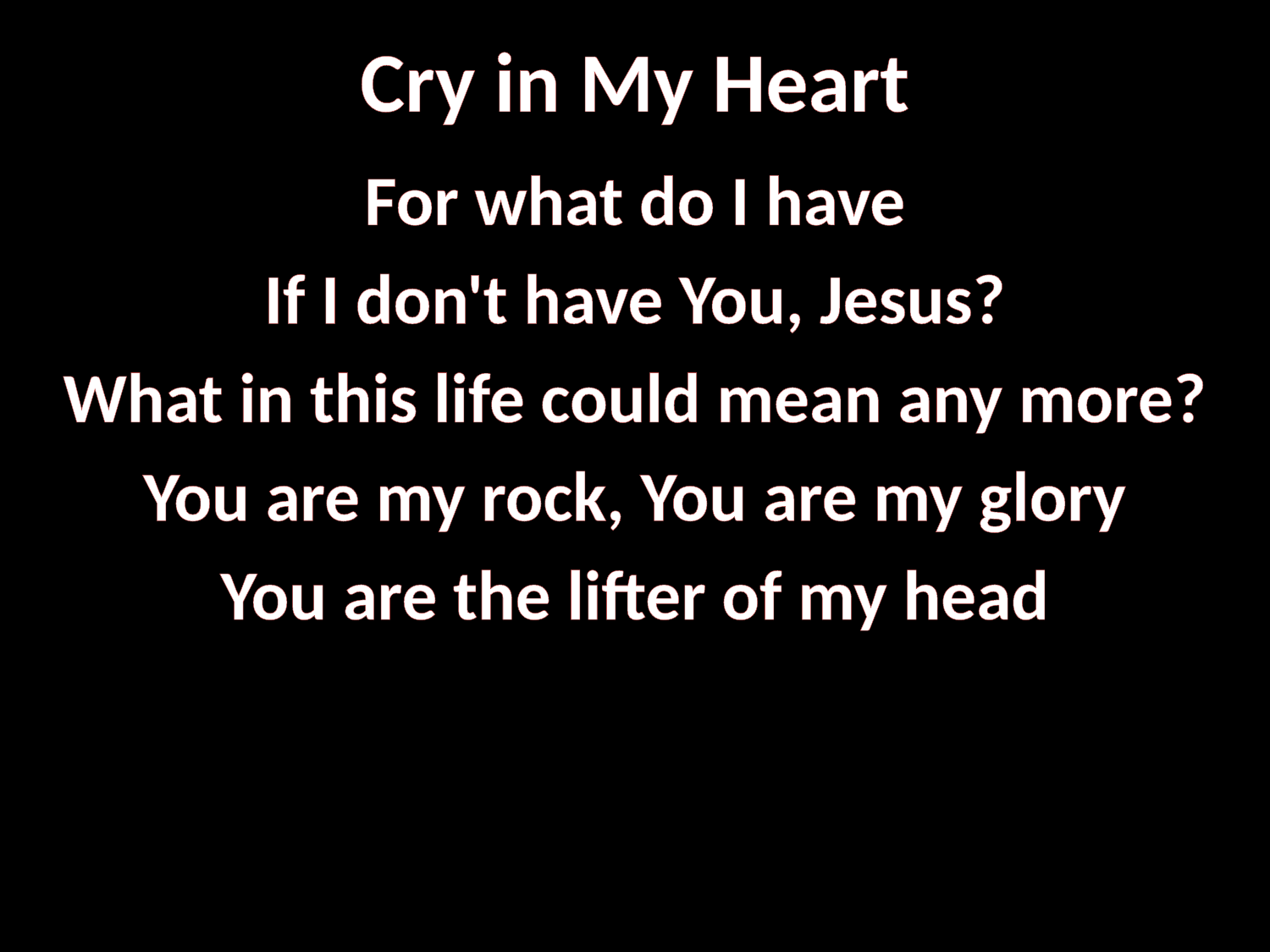

# Cry in My Heart
For what do I have
If I don't have You, Jesus?
What in this life could mean any more?
You are my rock, You are my glory
You are the lifter of my head